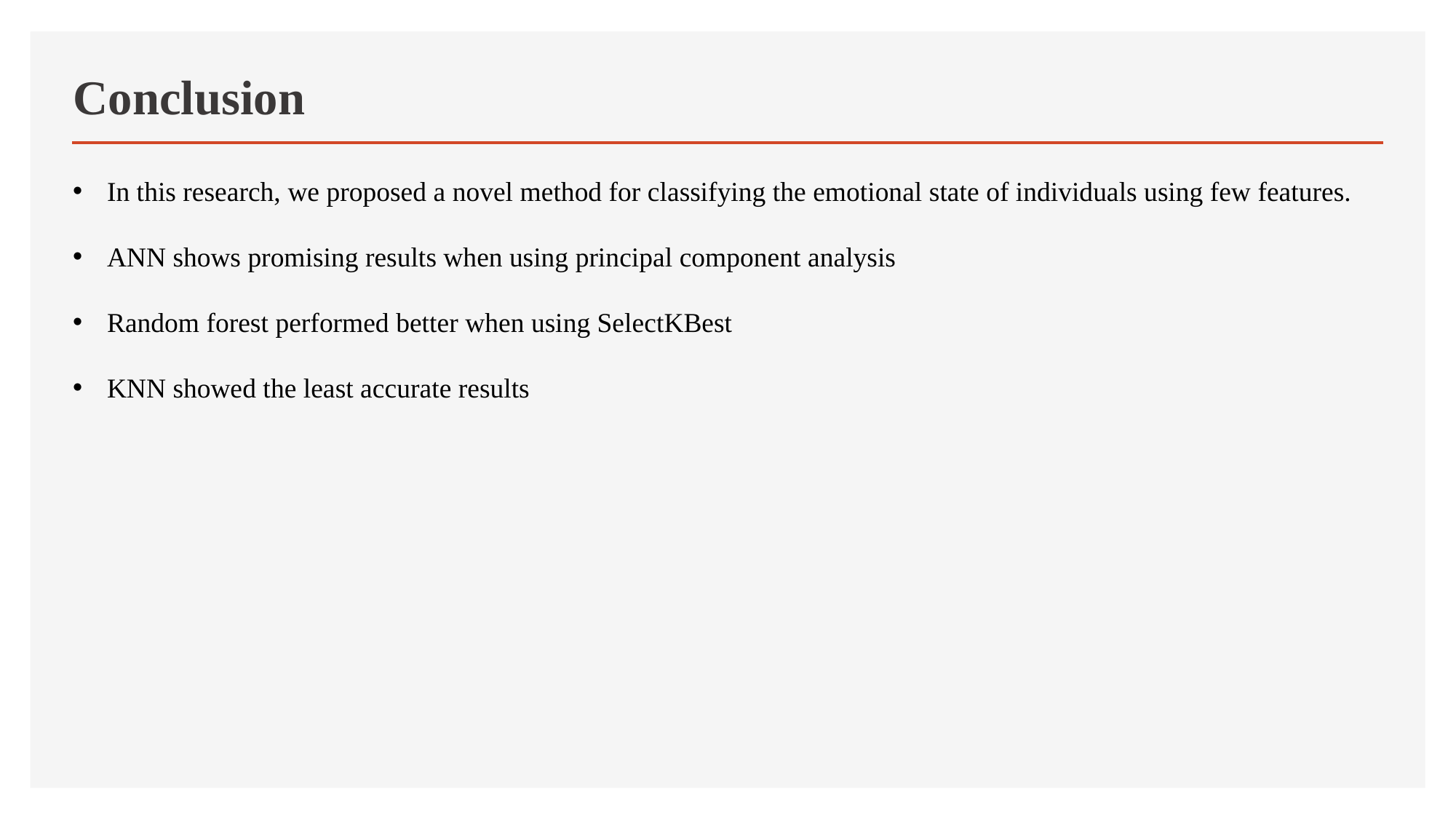

# Conclusion
In this research, we proposed a novel method for classifying the emotional state of individuals using few features.

ANN shows promising results when using principal component analysis

Random forest performed better when using SelectKBest

KNN showed the least accurate results